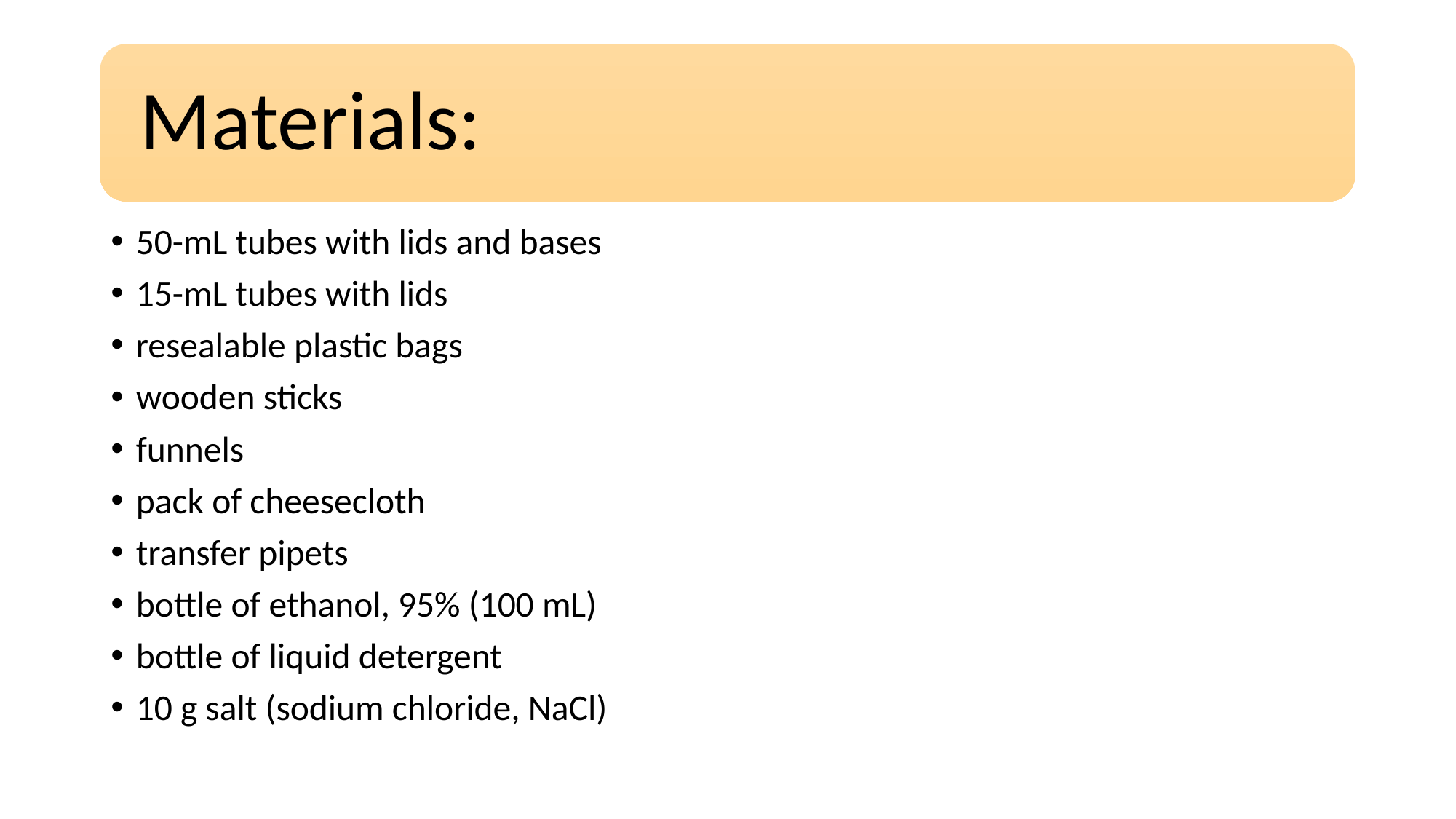

Materials:
50-mL tubes with lids and bases
15-mL tubes with lids
resealable plastic bags
wooden sticks
funnels
pack of cheesecloth
transfer pipets
bottle of ethanol, 95% (100 mL)
bottle of liquid detergent
10 g salt (sodium chloride, NaCl)